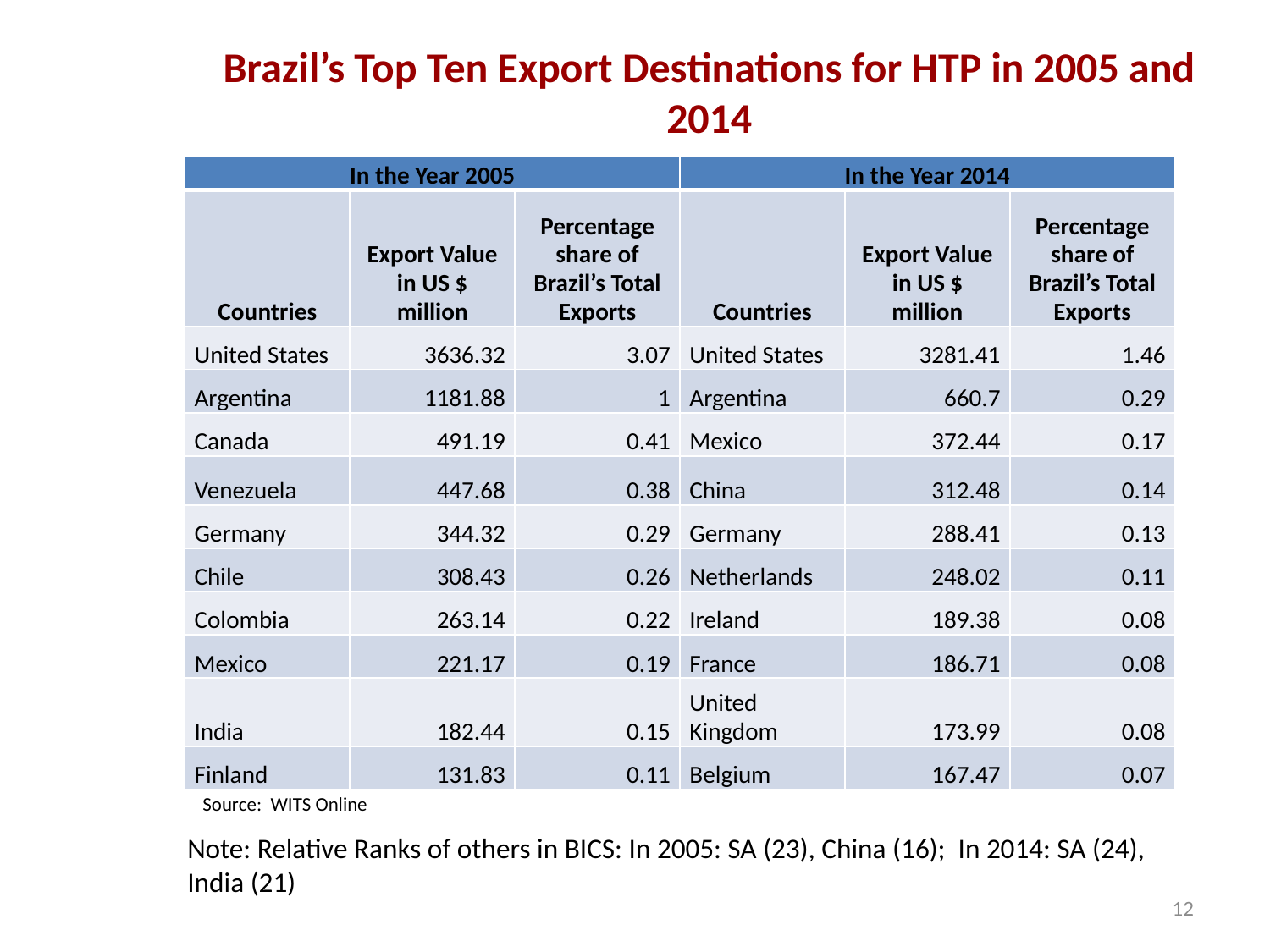

# Brazil’s Top Ten Export Destinations for HTP in 2005 and 2014
| In the Year 2005 |  |  | In the Year 2014 |  |  |
| --- | --- | --- | --- | --- | --- |
| Countries | Export Value in US $ million | Percentage share of Brazil’s Total Exports | Countries | Export Value in US $ million | Percentage share of Brazil’s Total Exports |
| United States | 3636.32 | 3.07 | United States | 3281.41 | 1.46 |
| Argentina | 1181.88 | 1 | Argentina | 660.7 | 0.29 |
| Canada | 491.19 | 0.41 | Mexico | 372.44 | 0.17 |
| Venezuela | 447.68 | 0.38 | China | 312.48 | 0.14 |
| Germany | 344.32 | 0.29 | Germany | 288.41 | 0.13 |
| Chile | 308.43 | 0.26 | Netherlands | 248.02 | 0.11 |
| Colombia | 263.14 | 0.22 | Ireland | 189.38 | 0.08 |
| Mexico | 221.17 | 0.19 | France | 186.71 | 0.08 |
| India | 182.44 | 0.15 | United Kingdom | 173.99 | 0.08 |
| Finland | 131.83 | 0.11 | Belgium | 167.47 | 0.07 |
Source:  WITS Online
Note: Relative Ranks of others in BICS: In 2005: SA (23), China (16);  In 2014: SA (24),  India (21)
12